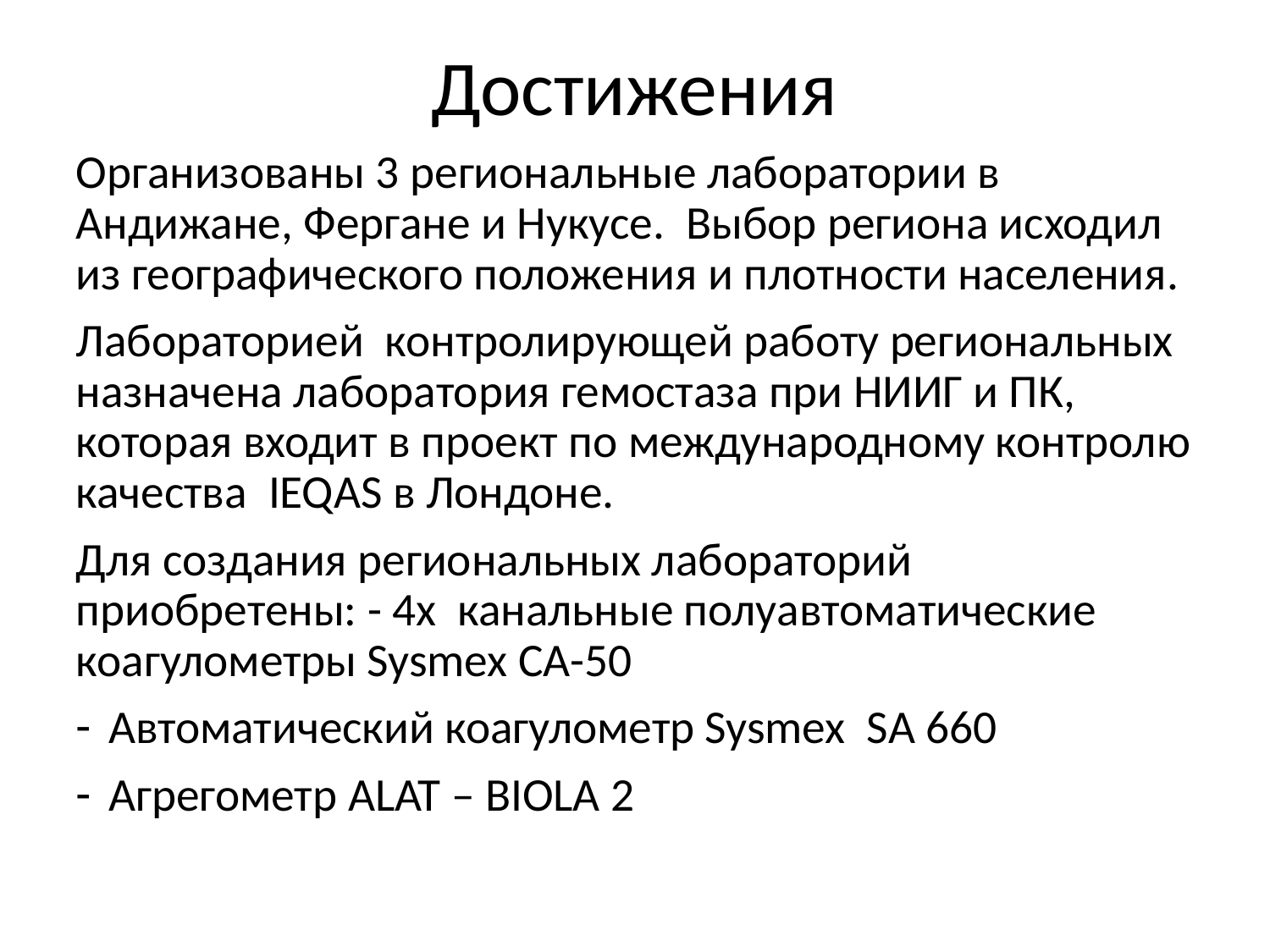

# Достижения
Организованы 3 региональные лаборатории в Андижане, Фергане и Нукусе.  Выбор региона исходил из географического положения и плотности населения.
Лабораторией  контролирующей работу региональных назначена лаборатория гемостаза при НИИГ и ПК, которая входит в проект по международному контролю качества  IEQAS в Лондоне.
Для создания региональных лабораторий приобретены: - 4х  канальные полуавтоматические коагулометры Sysmex CA-50
Автоматический коагулометр Sysmex  SА 660
Агрегометр ALAT – BIOLA 2